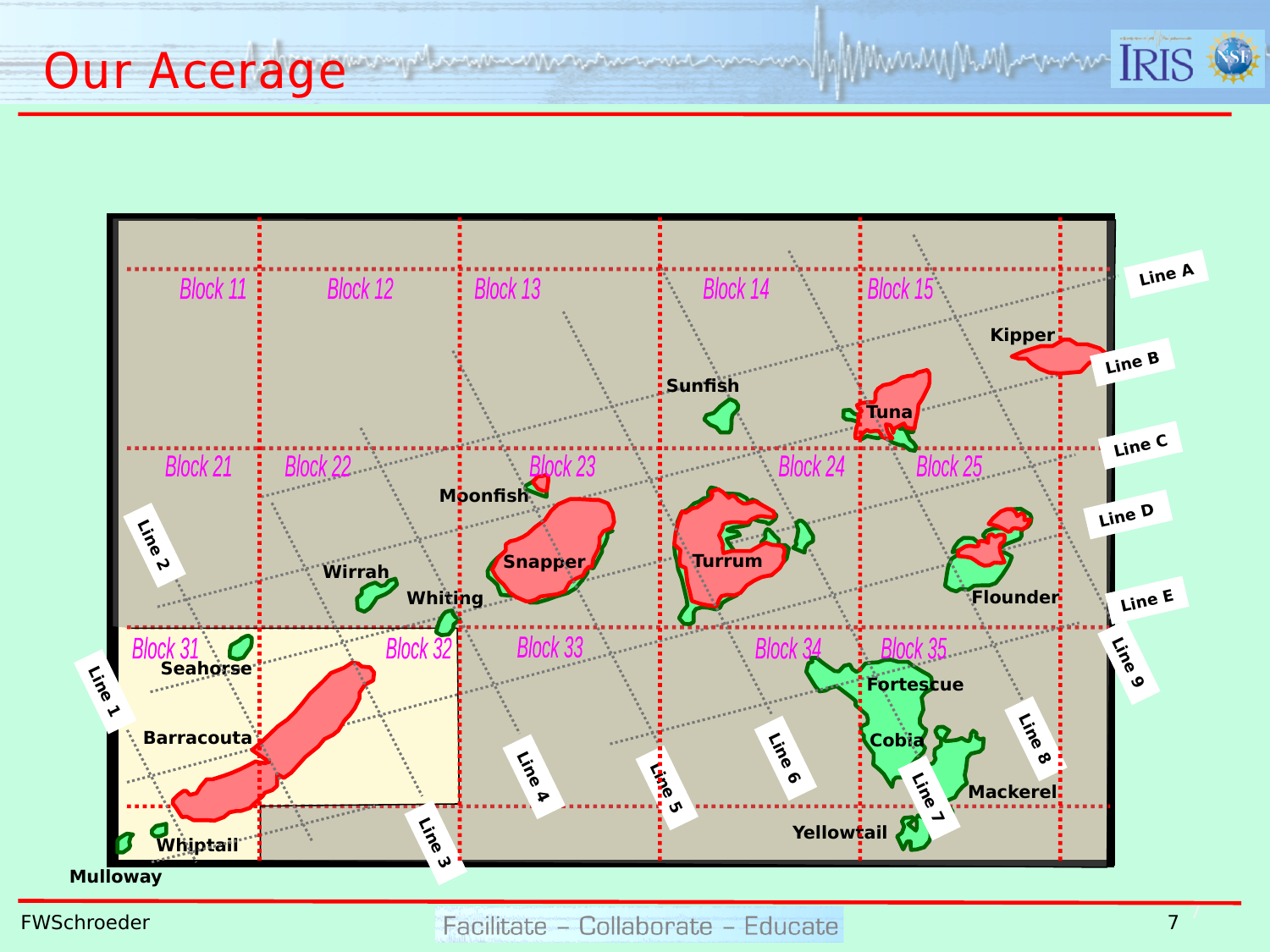

# Our Acerage

Line A

Block 11
Block 12
Block 13
Block 14
Block 15

Kipper

Line B

Sunfish

Tuna

Line C

Block 21
Block 22
Block 23
Block 24
Block 25

Moonfish

Line D

Line 2

Turrum
Snapper
Wirrah
Flounder
Whiting

Line E

Block 33

Block 31
Block 32
Block 34
Block 35
Line 9
Seahorse

Fortescue
Line 1
Barracouta
Cobia

Line 8

Line 6
Line 4
Mackerel
Line 5
Line 7

Yellowtail

Whiptail
Line 3

Mulloway